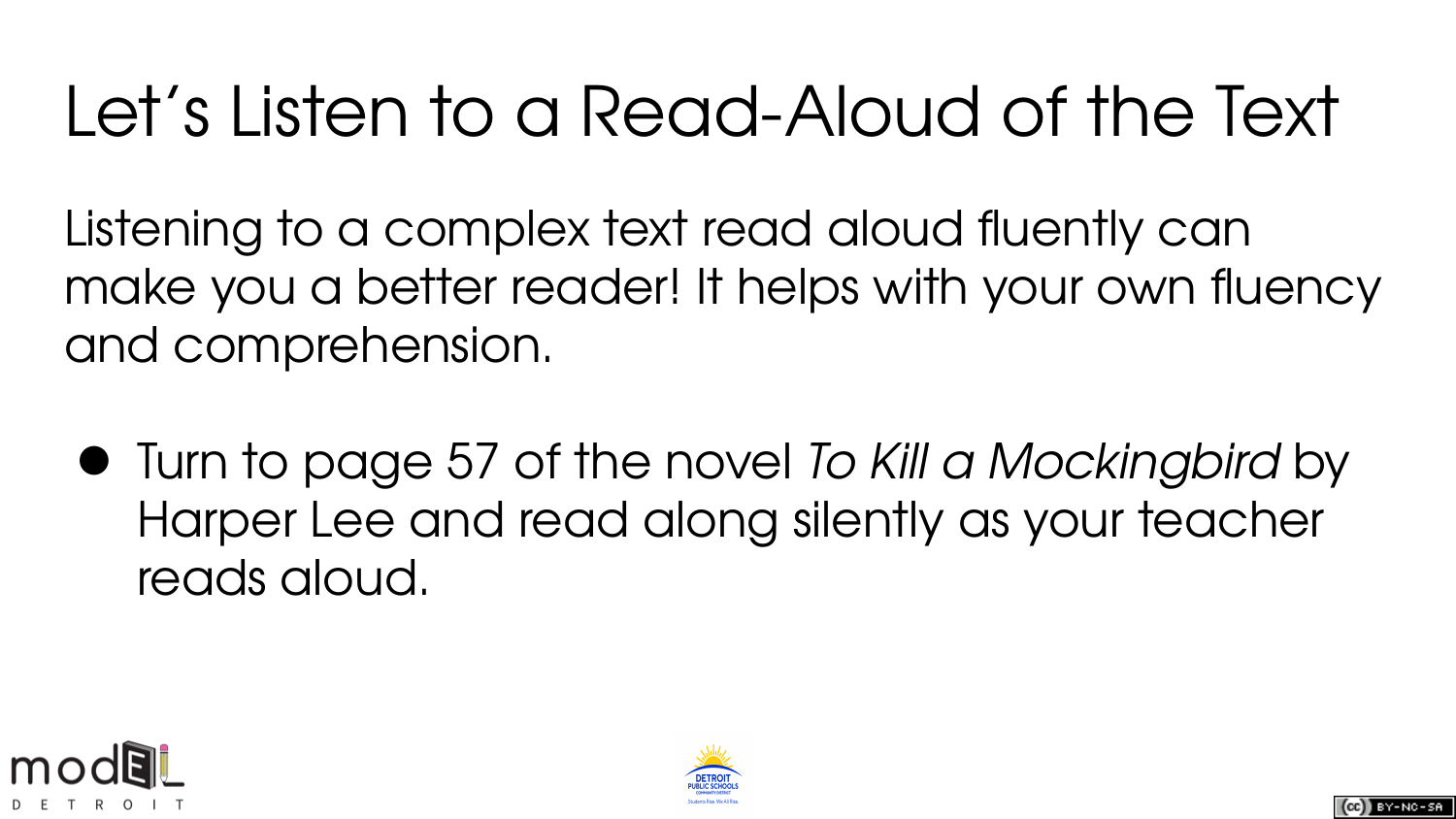

# Let’s Listen to a Read-Aloud of the Text
Listening to a complex text read aloud fluently can make you a better reader! It helps with your own fluency and comprehension.

Turn to page 57 of the novel To Kill a Mockingbird by Harper Lee and read along silently as your teacher reads aloud.